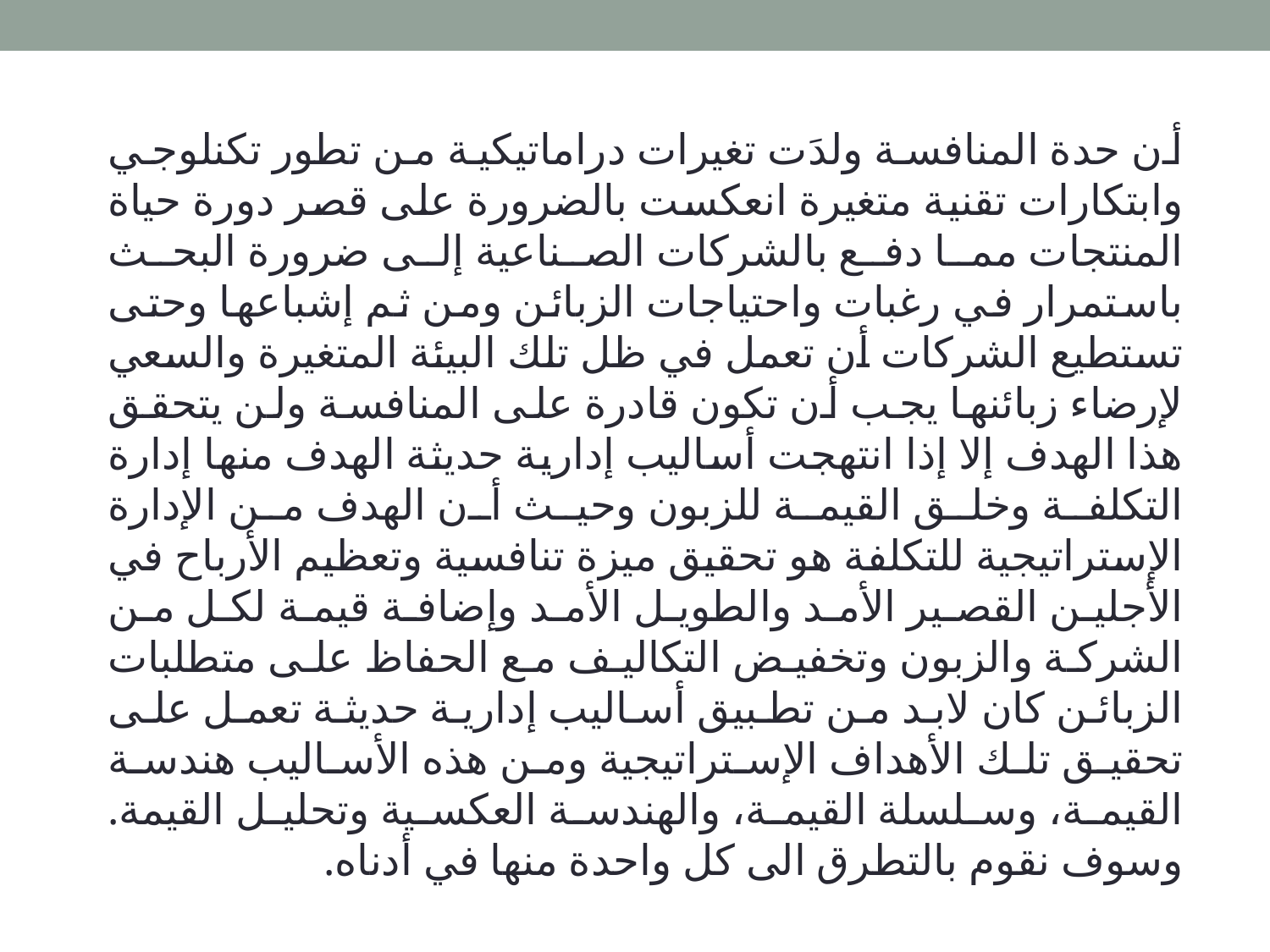

أن حدة المنافسة ولدَت تغيرات دراماتيكية من تطور تكنلوجي وابتكارات تقنية متغيرة انعكست بالضرورة على قصر دورة حياة المنتجات مما دفع بالشركات الصناعية إلى ضرورة البحث باستمرار في رغبات واحتياجات الزبائن ومن ثم إشباعها وحتى تستطيع الشركات أن تعمل في ظل تلك البيئة المتغيرة والسعي لإرضاء زبائنها يجب أن تكون قادرة على المنافسة ولن يتحقق هذا الهدف إلا إذا انتهجت أساليب إدارية حديثة الهدف منها إدارة التكلفة وخلق القيمة للزبون وحيث أن الهدف من الإدارة الإستراتيجية للتكلفة هو تحقيق ميزة تنافسية وتعظيم الأرباح في الأجلين القصير الأمد والطويل الأمد وإضافة قيمة لكل من الشركة والزبون وتخفيض التكاليف مع الحفاظ على متطلبات الزبائن كان لابد من تطبيق أساليب إدارية حديثة تعمل على تحقيق تلك الأهداف الإستراتيجية ومن هذه الأساليب هندسة القيمة، وسلسلة القيمة، والهندسة العكسية وتحليل القيمة. وسوف نقوم بالتطرق الى كل واحدة منها في أدناه.